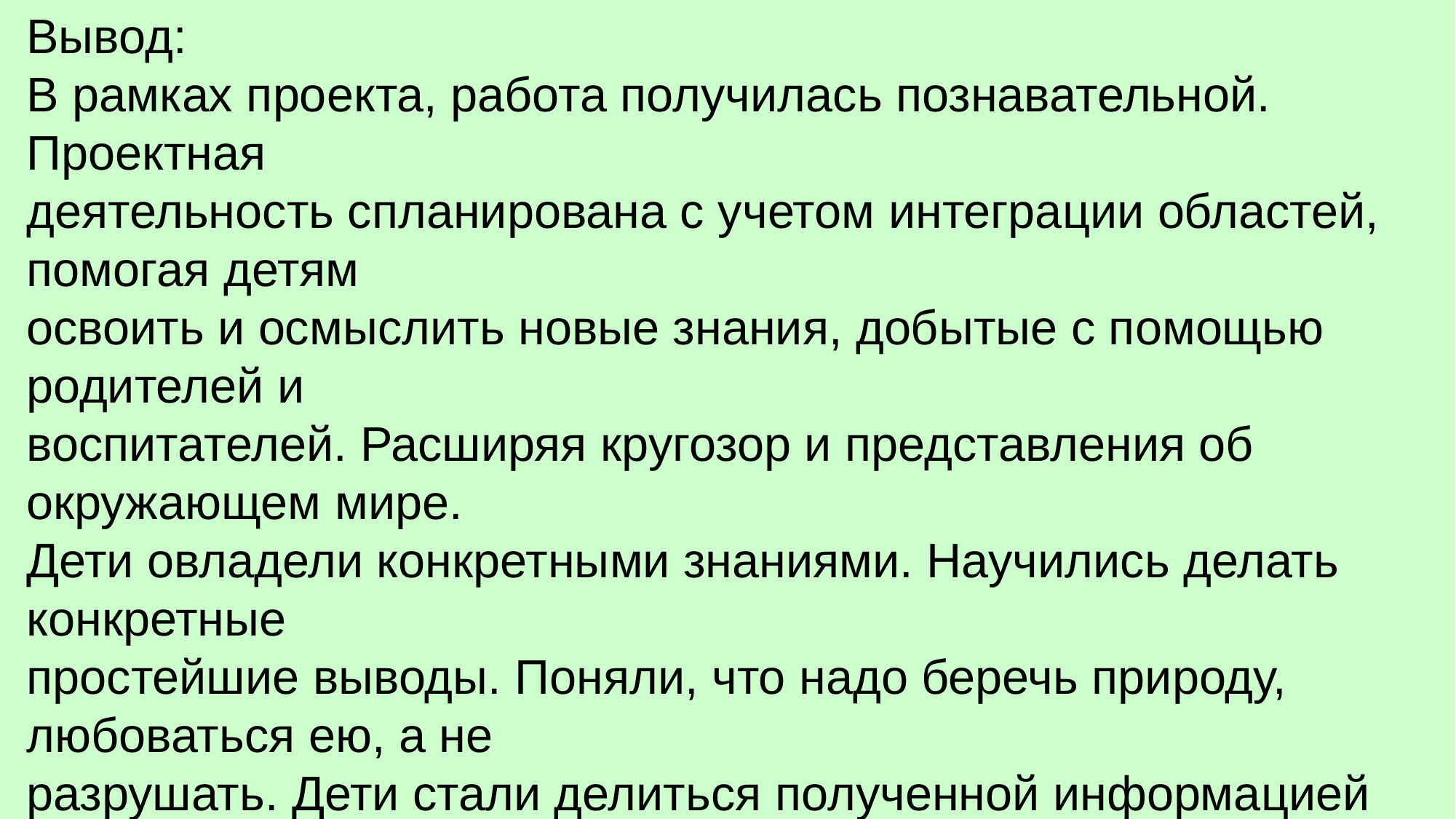

Вывод:
В рамках проекта, работа получилась познавательной. Проектная
деятельность спланирована с учетом интеграции областей, помогая детям
освоить и осмыслить новые знания, добытые с помощью родителей и
воспитателей. Расширяя кругозор и представления об окружающем мире.
Дети овладели конкретными знаниями. Научились делать конкретные
простейшие выводы. Поняли, что надо беречь природу, любоваться ею, а не
разрушать. Дети стали делиться полученной информацией из различных
источников с другими детьми. Родители заинтересовались результатами и
продуктами проекта